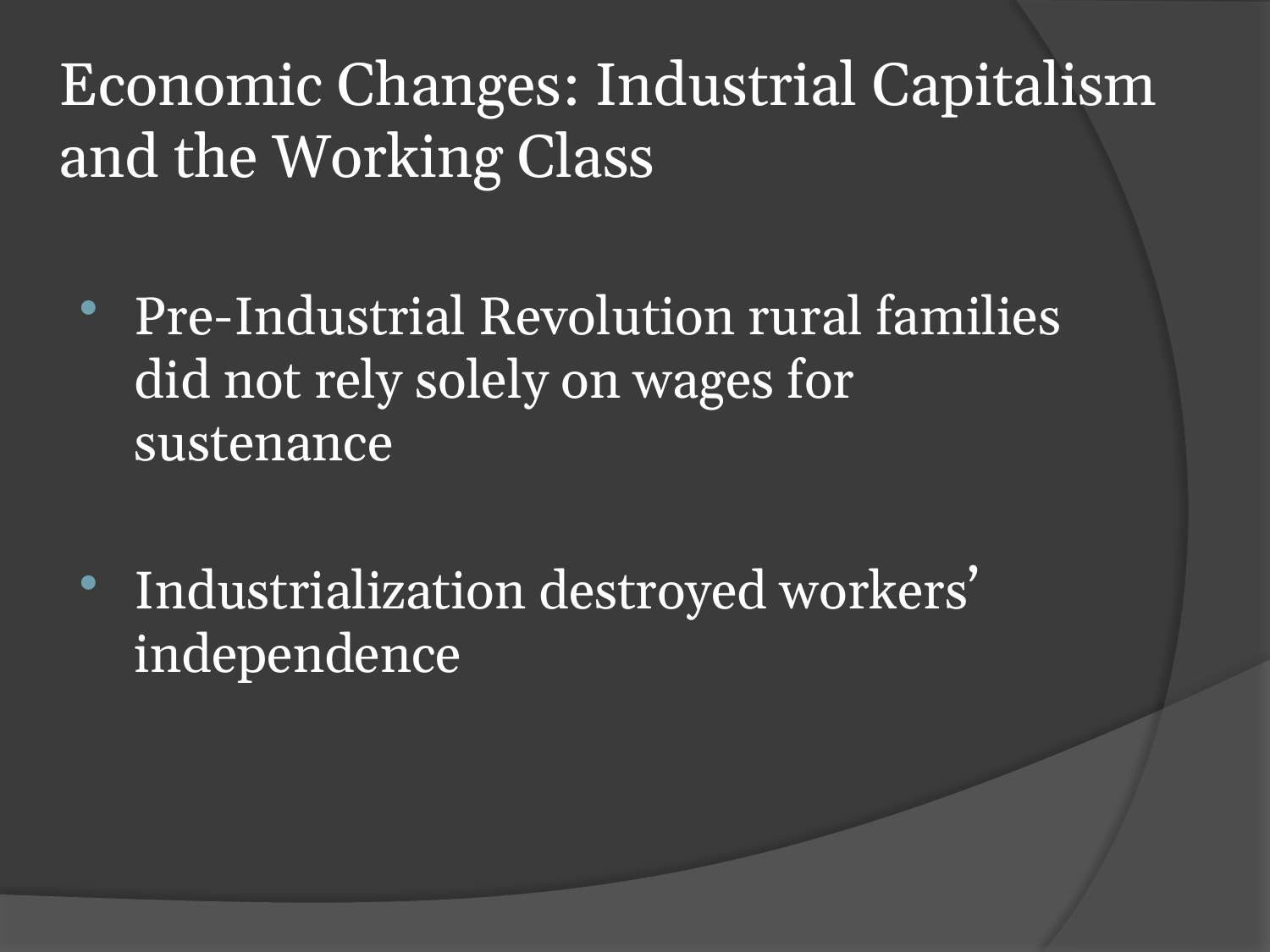

# Economic Changes: Industrial Capitalism and the Working Class
Pre-Industrial Revolution rural families did not rely solely on wages for sustenance

Industrialization destroyed workers’ independence